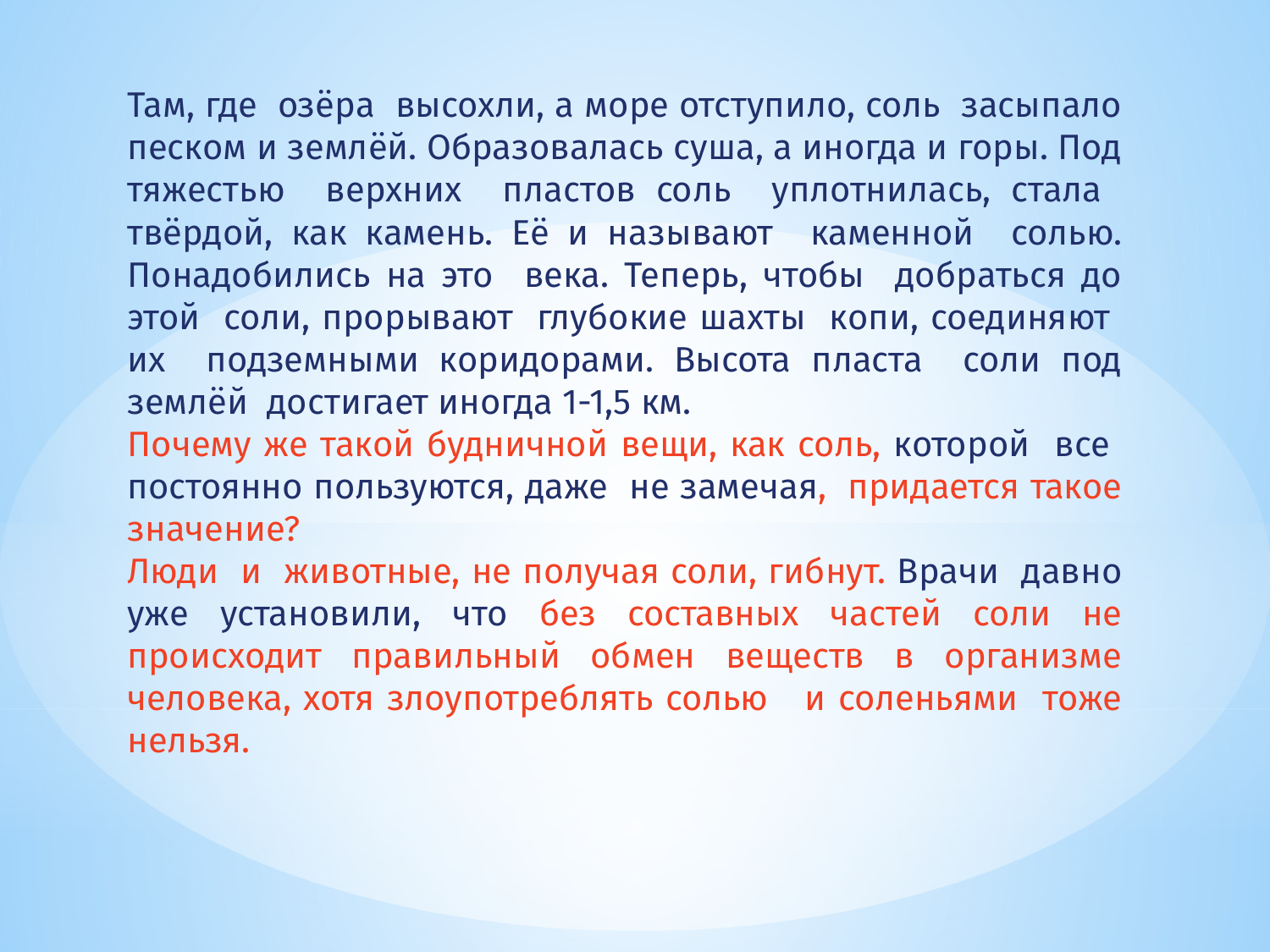

Там, где  озёра  высохли, а море отступило, соль  засыпало песком и землёй. Образовалась суша, а иногда и горы. Под тяжестью  верхних  пластов соль  уплотнилась, стала  твёрдой, как камень. Её и называют  каменной  солью. Понадобились на это  века. Теперь, чтобы  добраться до этой  соли, прорывают  глубокие шахты  копи, соединяют  их  подземными коридорами. Высота пласта  соли под землёй  достигает иногда 1-1,5 км.
Почему же такой будничной вещи, как соль, которой  все  постоянно пользуются, даже  не замечая,  придается такое значение?
Люди  и  животные, не получая соли, гибнут. Врачи  давно уже установили, что без составных частей соли не происходит правильный обмен веществ в организме человека, хотя злоупотреблять солью   и соленьями  тоже нельзя.